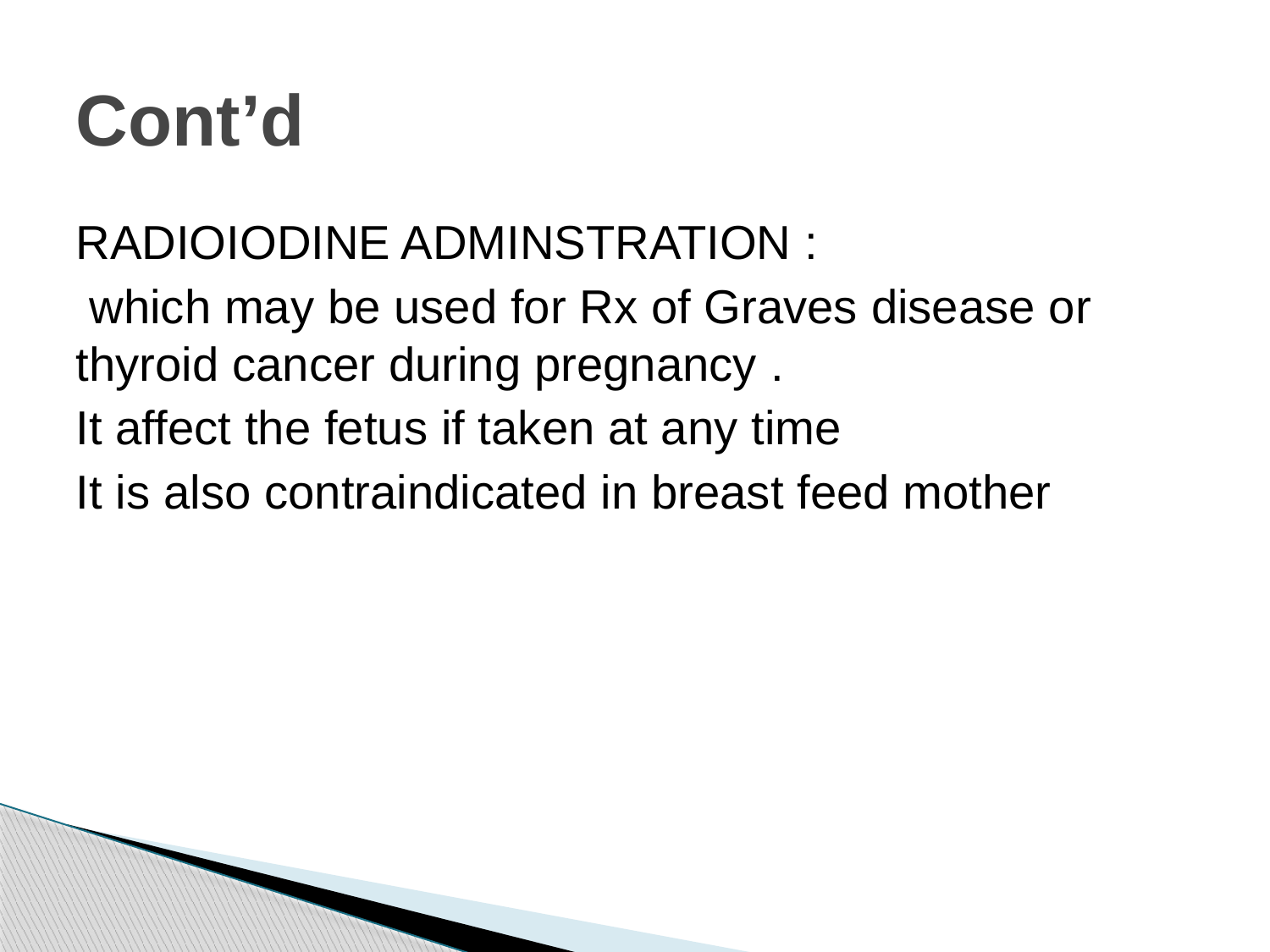

# Cont’d
RADIOIODINE ADMINSTRATION :
 which may be used for Rx of Graves disease or thyroid cancer during pregnancy .
It affect the fetus if taken at any time
It is also contraindicated in breast feed mother